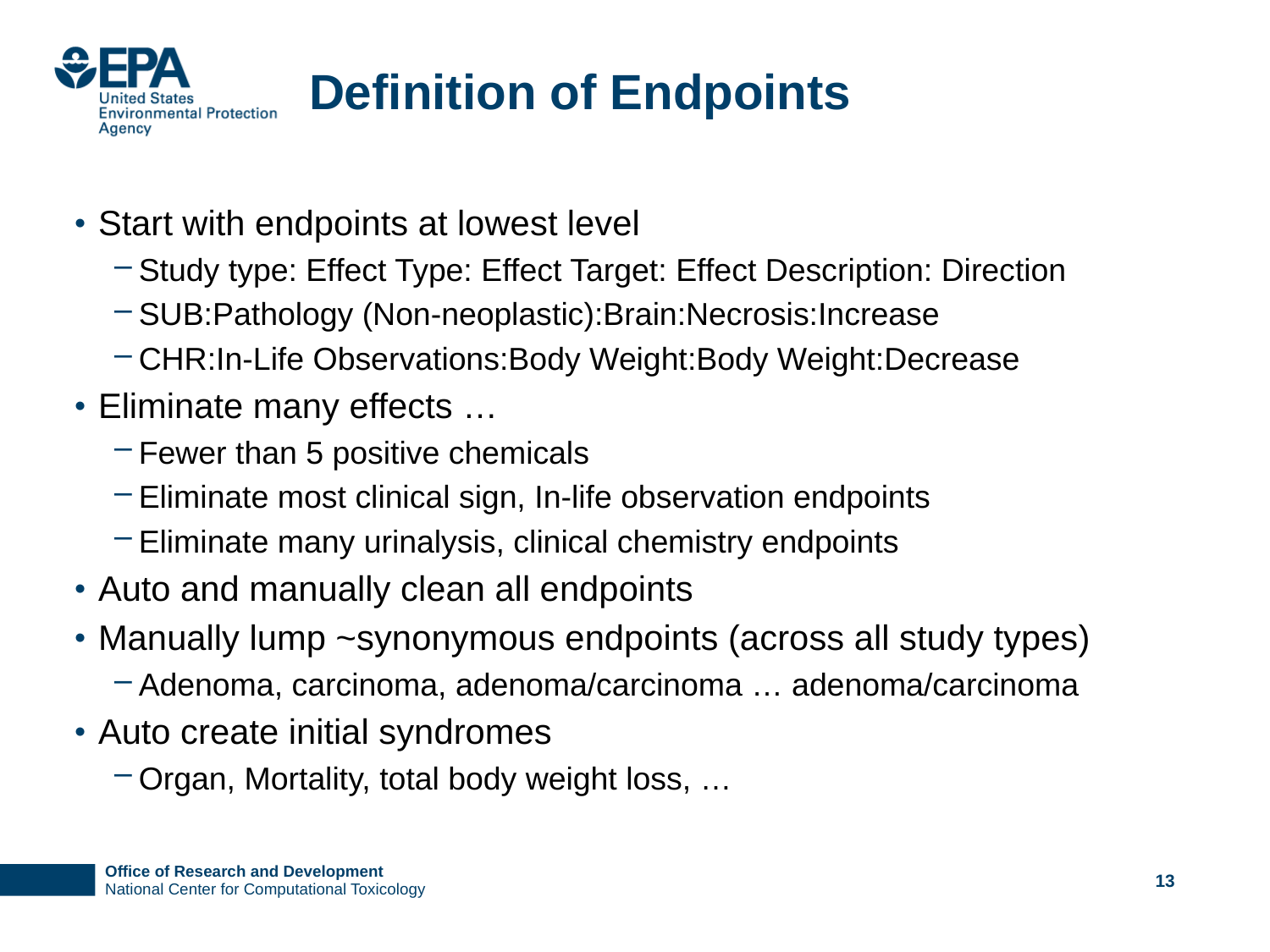

# Definition of Endpoints
Start with endpoints at lowest level
Study type: Effect Type: Effect Target: Effect Description: Direction
SUB:Pathology (Non-neoplastic):Brain:Necrosis:Increase
CHR:In-Life Observations:Body Weight:Body Weight:Decrease
Eliminate many effects …
Fewer than 5 positive chemicals
Eliminate most clinical sign, In-life observation endpoints
Eliminate many urinalysis, clinical chemistry endpoints
Auto and manually clean all endpoints
Manually lump ~synonymous endpoints (across all study types)
Adenoma, carcinoma, adenoma/carcinoma … adenoma/carcinoma
Auto create initial syndromes
Organ, Mortality, total body weight loss, …

13